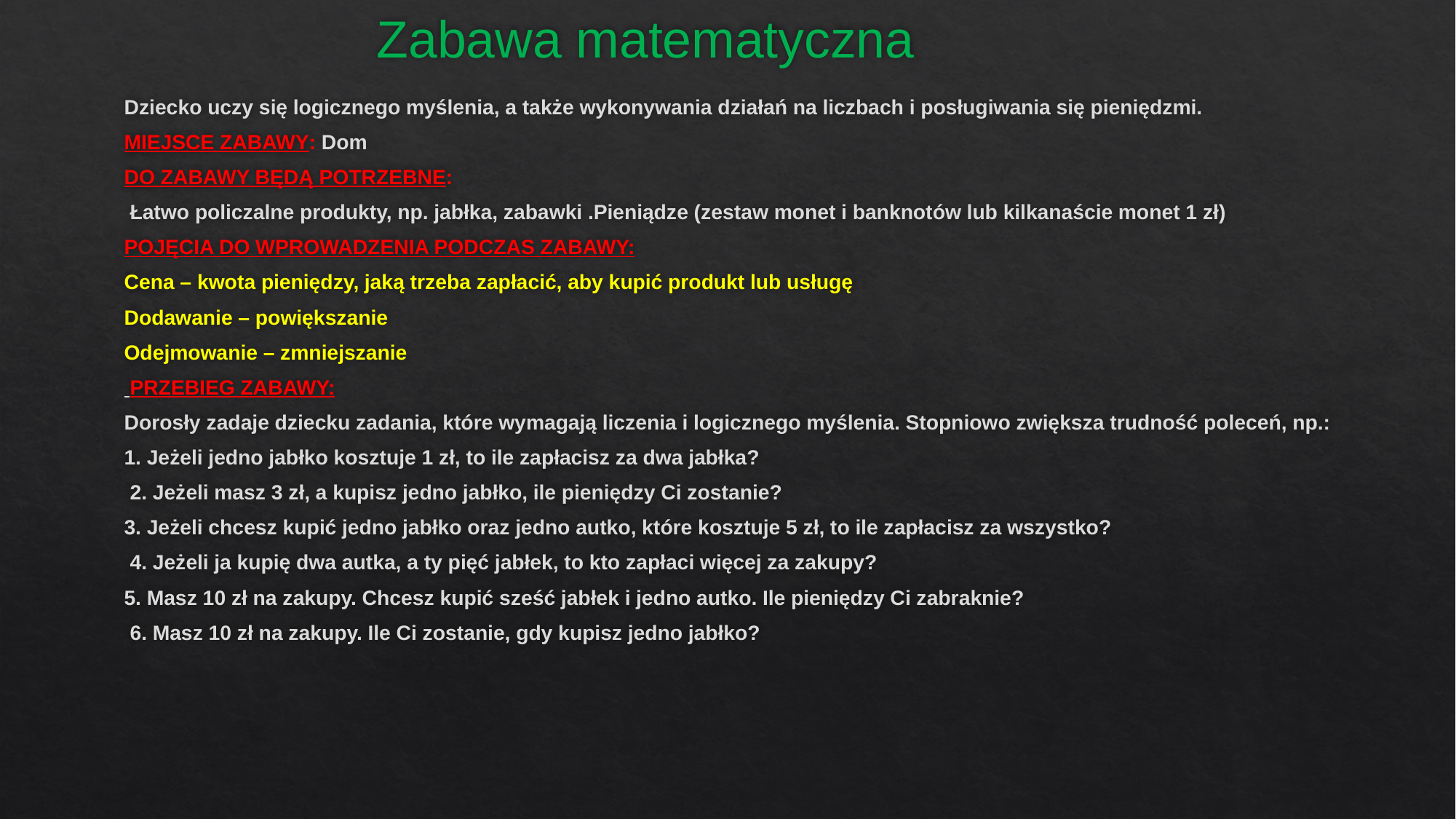

# Zabawa matematyczna
Dziecko uczy się logicznego myślenia, a także wykonywania działań na liczbach i posługiwania się pieniędzmi.
MIEJSCE ZABAWY: Dom
DO ZABAWY BĘDĄ POTRZEBNE:
 Łatwo policzalne produkty, np. jabłka, zabawki .Pieniądze (zestaw monet i banknotów lub kilkanaście monet 1 zł)
POJĘCIA DO WPROWADZENIA PODCZAS ZABAWY:
Cena – kwota pieniędzy, jaką trzeba zapłacić, aby kupić produkt lub usługę
Dodawanie – powiększanie
Odejmowanie – zmniejszanie
 PRZEBIEG ZABAWY:
Dorosły zadaje dziecku zadania, które wymagają liczenia i logicznego myślenia. Stopniowo zwiększa trudność poleceń, np.:
1. Jeżeli jedno jabłko kosztuje 1 zł, to ile zapłacisz za dwa jabłka?
 2. Jeżeli masz 3 zł, a kupisz jedno jabłko, ile pieniędzy Ci zostanie?
3. Jeżeli chcesz kupić jedno jabłko oraz jedno autko, które kosztuje 5 zł, to ile zapłacisz za wszystko?
 4. Jeżeli ja kupię dwa autka, a ty pięć jabłek, to kto zapłaci więcej za zakupy?
5. Masz 10 zł na zakupy. Chcesz kupić sześć jabłek i jedno autko. Ile pieniędzy Ci zabraknie?
 6. Masz 10 zł na zakupy. Ile Ci zostanie, gdy kupisz jedno jabłko?